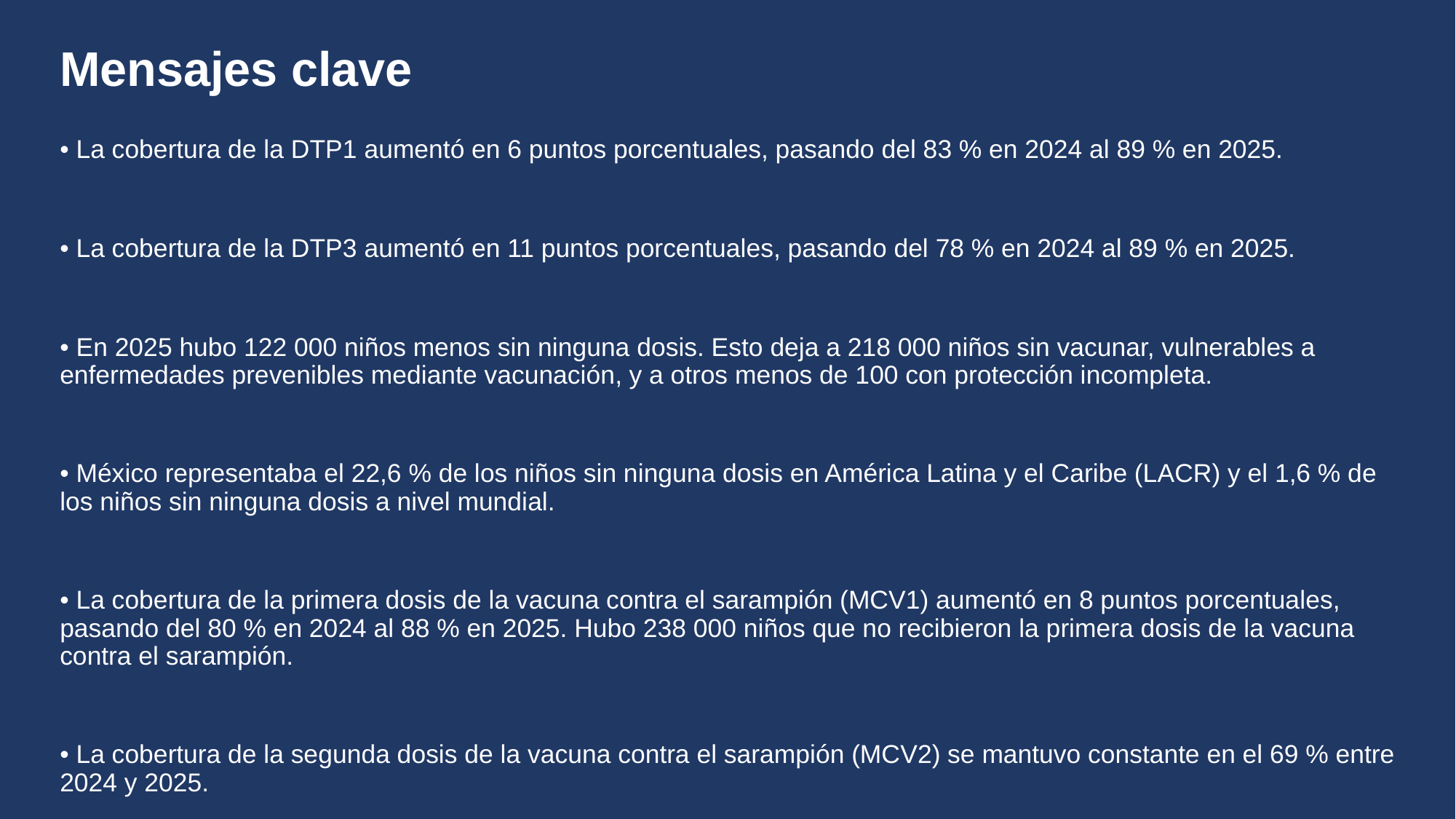

# Mensajes clave
• La cobertura de la DTP1 aumentó en 6 puntos porcentuales, pasando del 83 % en 2024 al 89 % en 2025.

• La cobertura de la DTP3 aumentó en 11 puntos porcentuales, pasando del 78 % en 2024 al 89 % en 2025.

• En 2025 hubo 122 000 niños menos sin ninguna dosis. Esto deja a 218 000 niños sin vacunar, vulnerables a enfermedades prevenibles mediante vacunación, y a otros menos de 100 con protección incompleta.

• México representaba el 22,6 % de los niños sin ninguna dosis en América Latina y el Caribe (LACR) y el 1,6 % de los niños sin ninguna dosis a nivel mundial.

• La cobertura de la primera dosis de la vacuna contra el sarampión (MCV1) aumentó en 8 puntos porcentuales, pasando del 80 % en 2024 al 88 % en 2025. Hubo 238 000 niños que no recibieron la primera dosis de la vacuna contra el sarampión.

• La cobertura de la segunda dosis de la vacuna contra el sarampión (MCV2) se mantuvo constante en el 69 % entre 2024 y 2025.

• La cobertura de la última dosis de la vacuna contra el VPH (HPVc) entre las niñas se mantuvo constante en el 75 % en 2025.